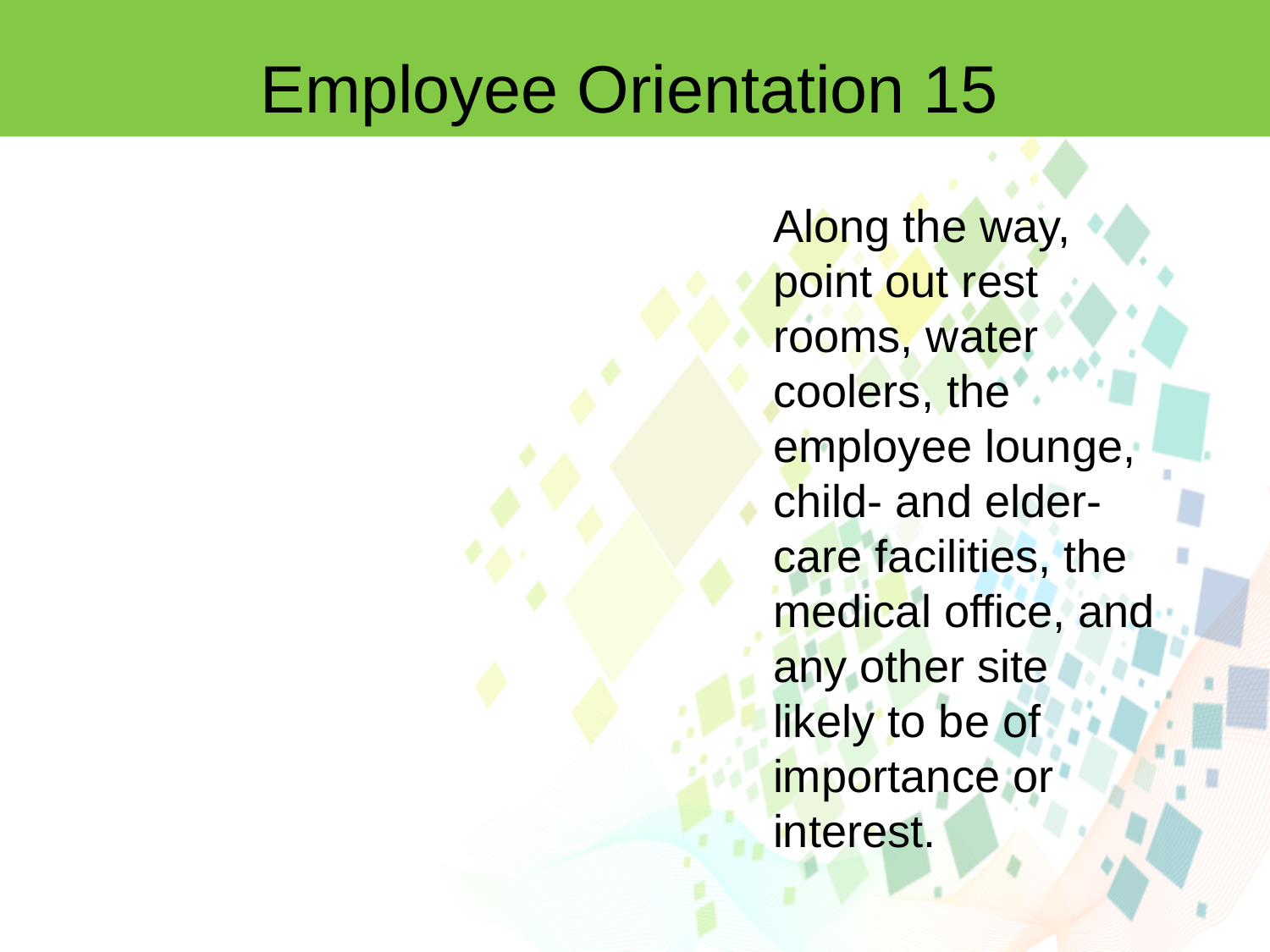

Employee Orientation 15
Along the way, point out rest
rooms, water coolers, the employee lounge, child- and elder-care facilities, the medical office, and any other site likely to be of importance or interest.